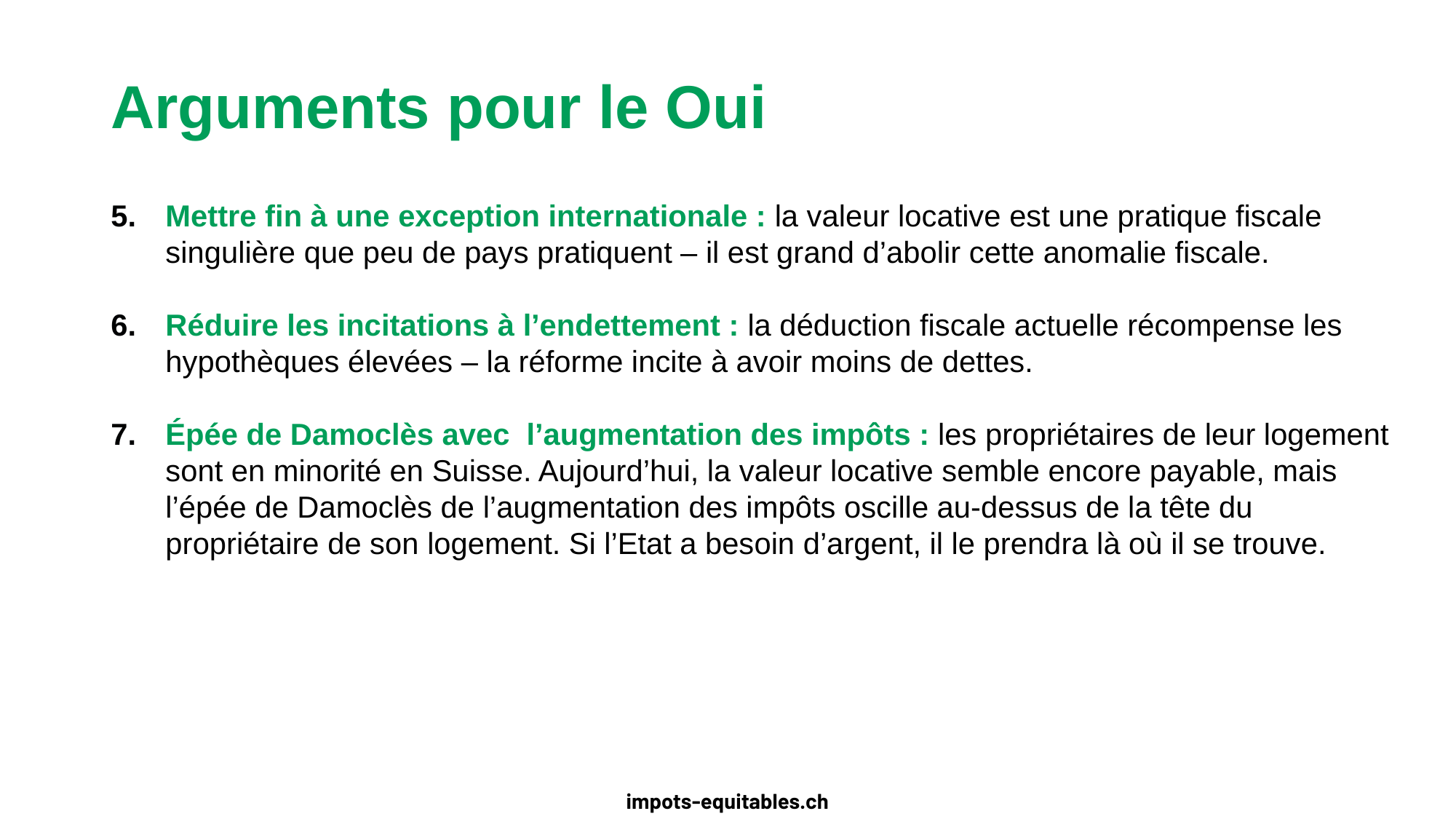

# Arguments pour le Oui
Mettre fin à une exception internationale : la valeur locative est une pratique fiscale singulière que peu de pays pratiquent – il est grand d’abolir cette anomalie fiscale.
Réduire les incitations à l’endettement : la déduction fiscale actuelle récompense les hypothèques élevées – la réforme incite à avoir moins de dettes.
Épée de Damoclès avec  l’augmentation des impôts : les propriétaires de leur logement sont en minorité en Suisse. Aujourd’hui, la valeur locative semble encore payable, mais l’épée de Damoclès de l’augmentation des impôts oscille au-dessus de la tête du propriétaire de son logement. Si l’Etat a besoin d’argent, il le prendra là où il se trouve.

impots-equitables.ch